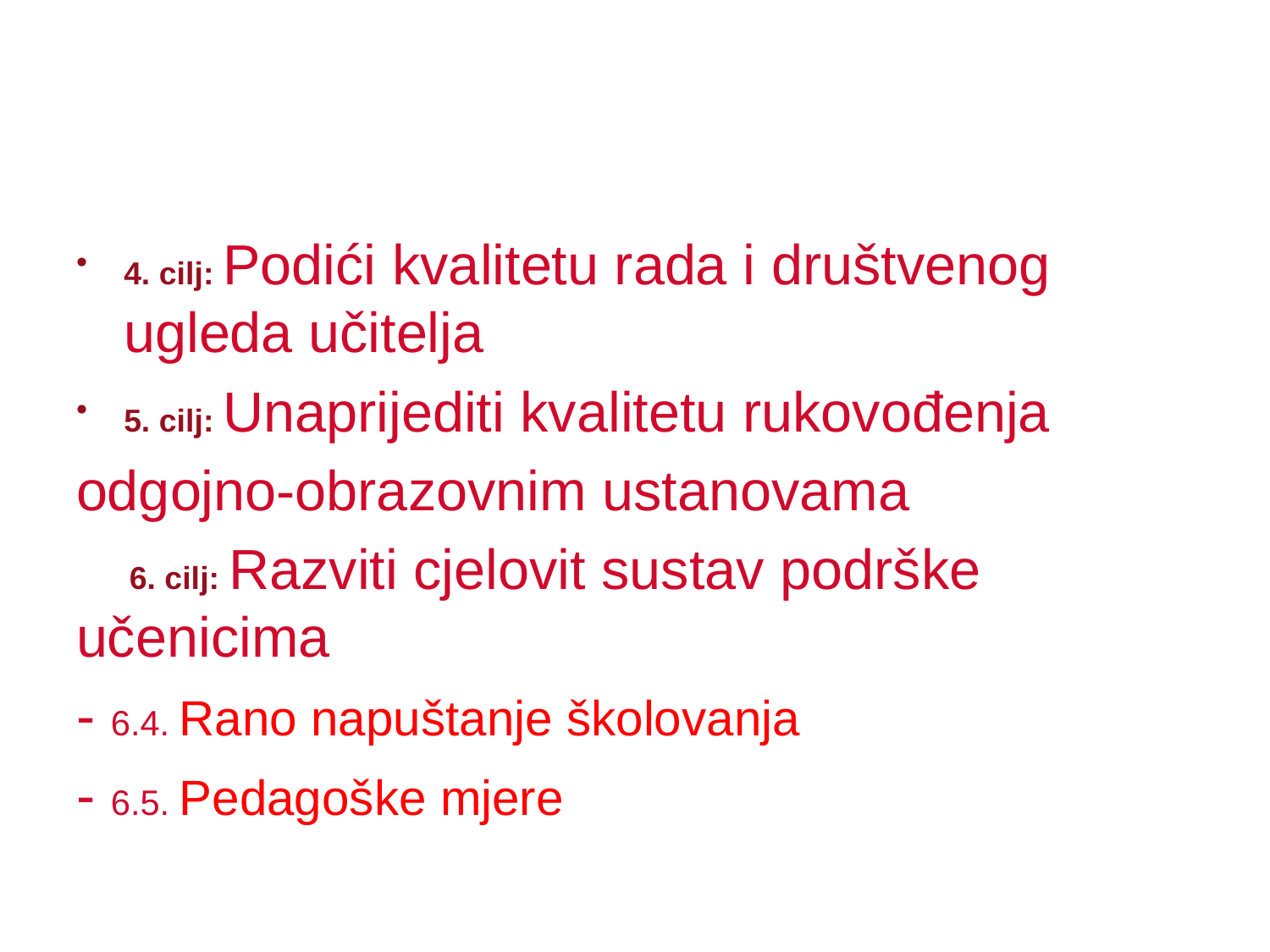

#
4. cilj: Podići kvalitetu rada i društvenog ugleda učitelja
5. cilj: Unaprijediti kvalitetu rukovođenja
odgojno-obrazovnim ustanovama
      6. cilj: Razviti cjelovit sustav podrške učenicima
- 6.4. Rano napuštanje školovanja
- 6.5. Pedagoške mjere